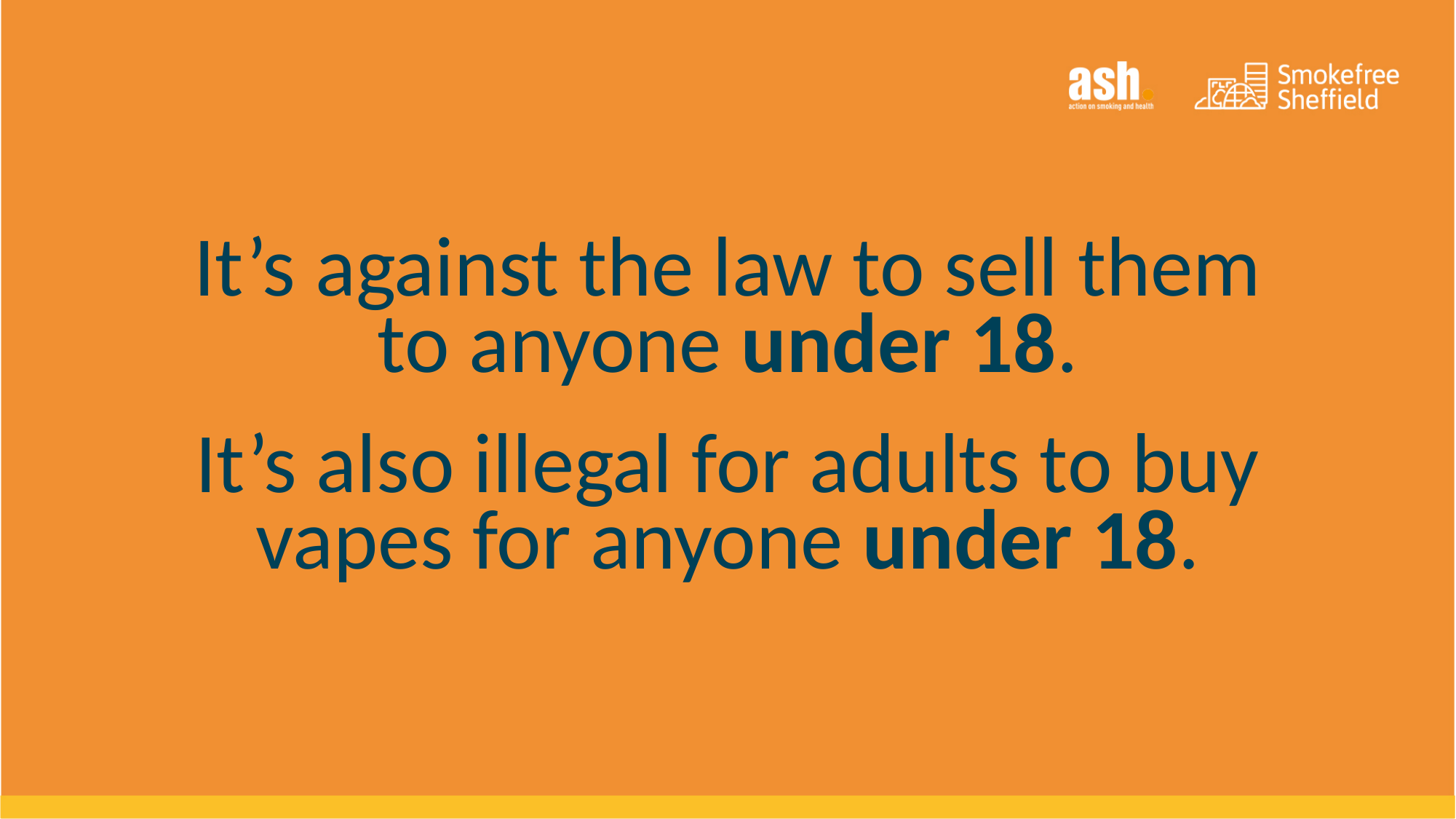

It’s against the law to sell them to anyone under 18.

It’s also illegal for adults to buy vapes for anyone under 18.